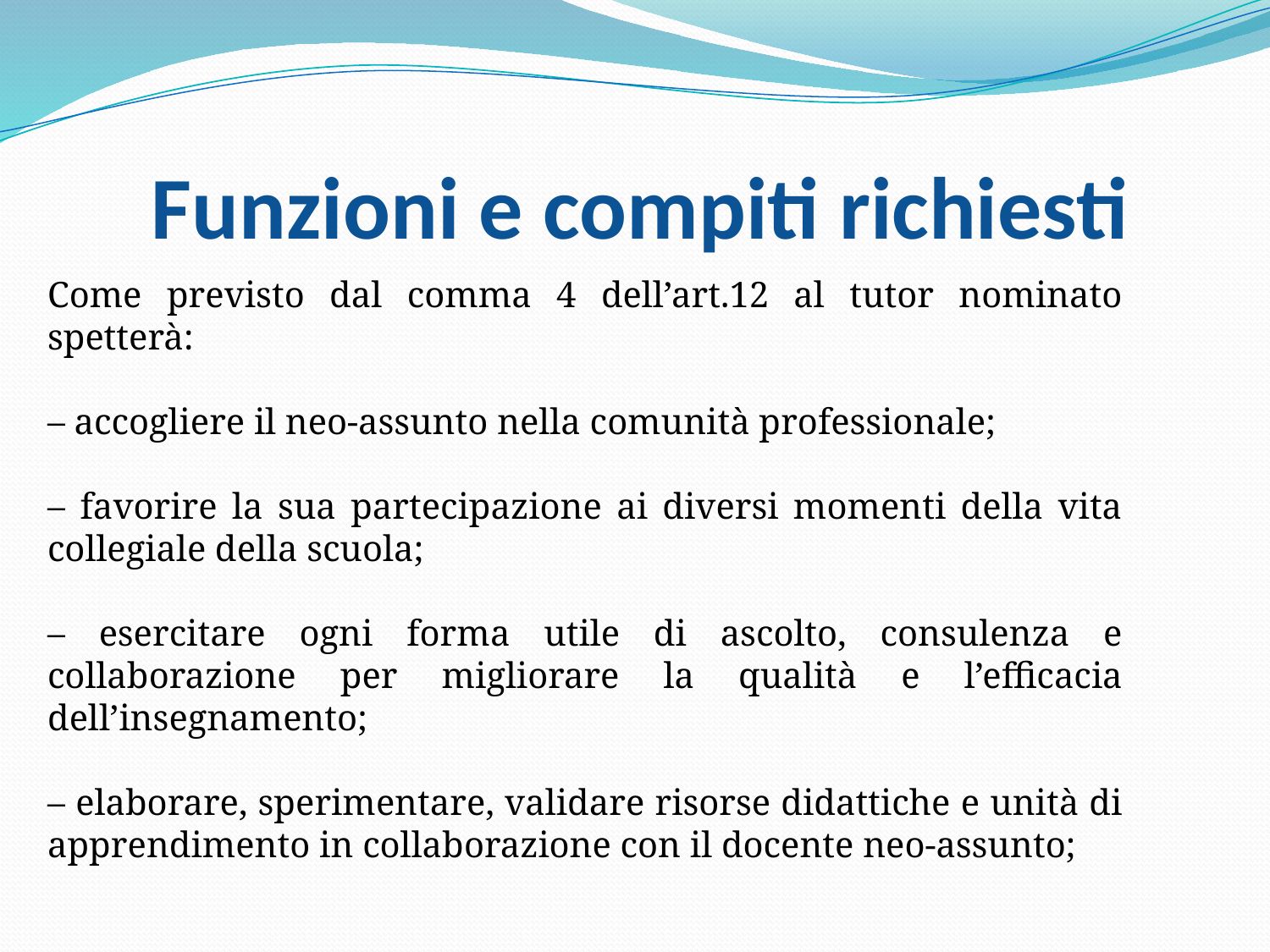

# Funzioni e compiti richiesti
Come previsto dal comma 4 dell’art.12 al tutor nominato spetterà:

– accogliere il neo-assunto nella comunità professionale;

– favorire la sua partecipazione ai diversi momenti della vita collegiale della scuola;

– esercitare ogni forma utile di ascolto, consulenza e collaborazione per migliorare la qualità e l’efficacia dell’insegnamento;

– elaborare, sperimentare, validare risorse didattiche e unità di apprendimento in collaborazione con il docente neo-assunto;